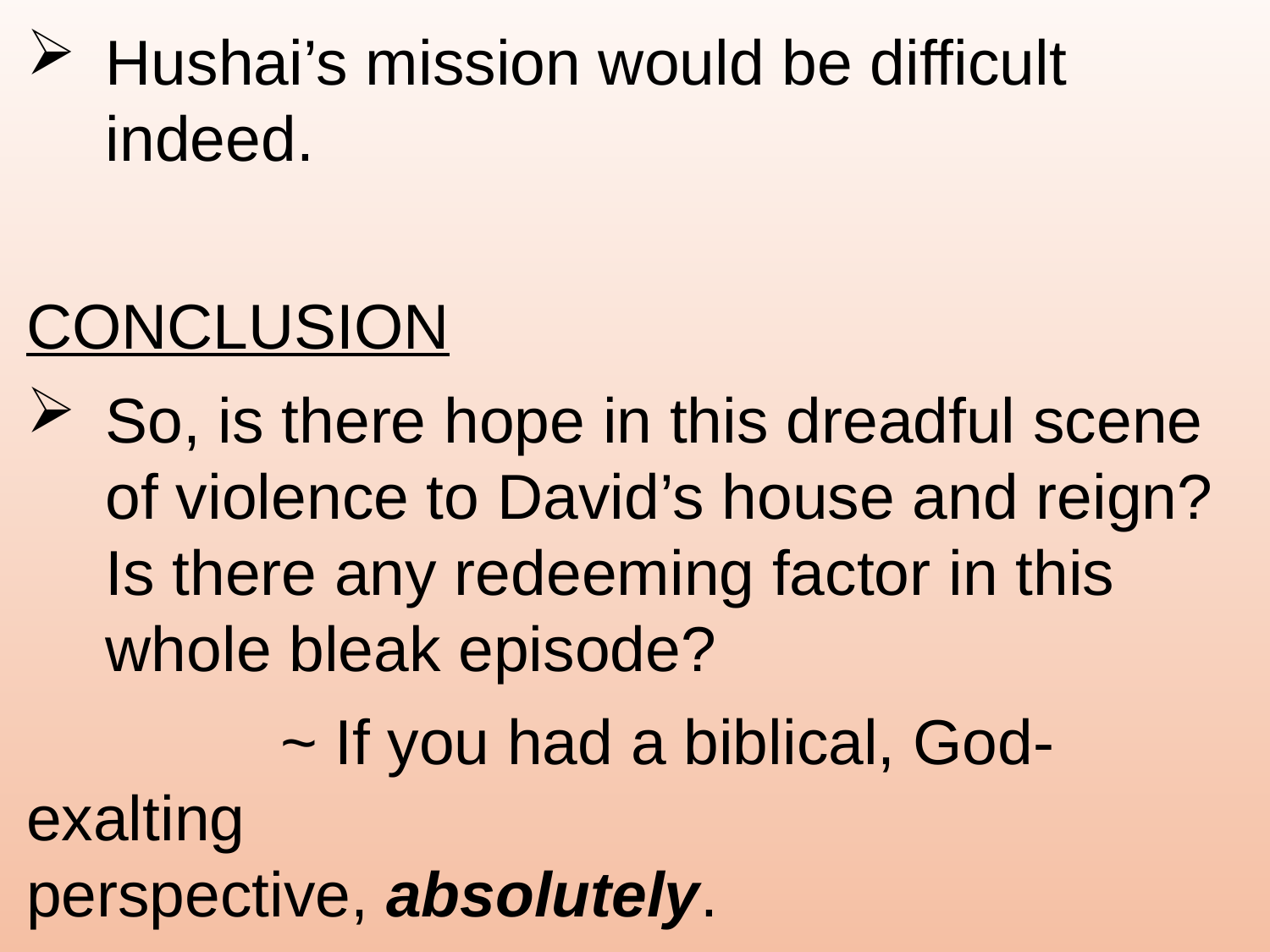

Hushai’s mission would be difficult indeed.

CONCLUSION
So, is there hope in this dreadful scene of violence to David’s house and reign? Is there any redeeming factor in this whole bleak episode?
		~ If you had a biblical, God-exalting 						perspective, absolutely.